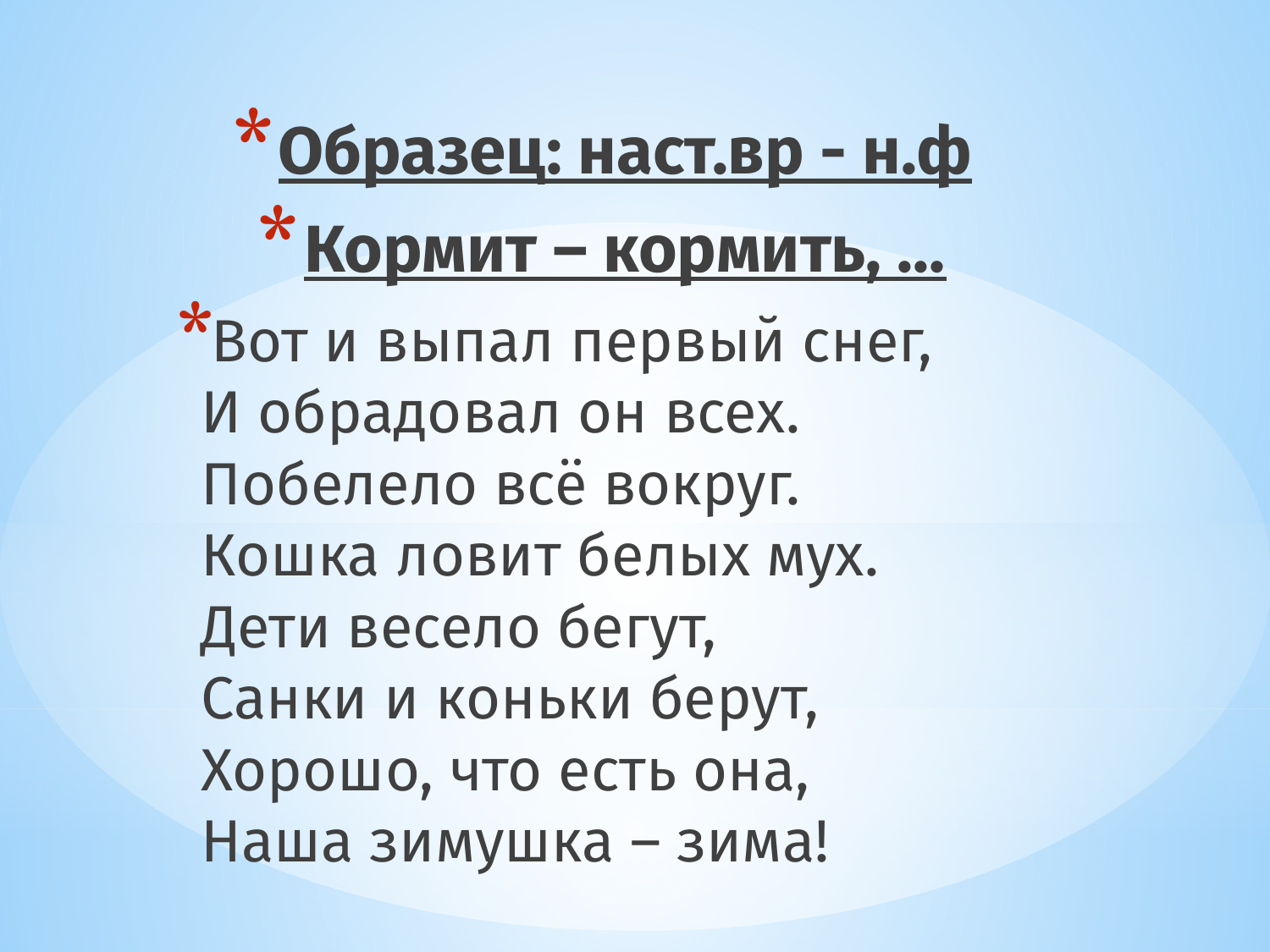

Образец: наст.вр - н.ф
Кормит – кормить, …
Вот и выпал первый снег,
И обрадовал он всех.
Побелело всё вокруг.
Кошка ловит белых мух. 
Дети весело бегут,
Санки и коньки берут,
Хорошо, что есть она,
Наша зимушка – зима!